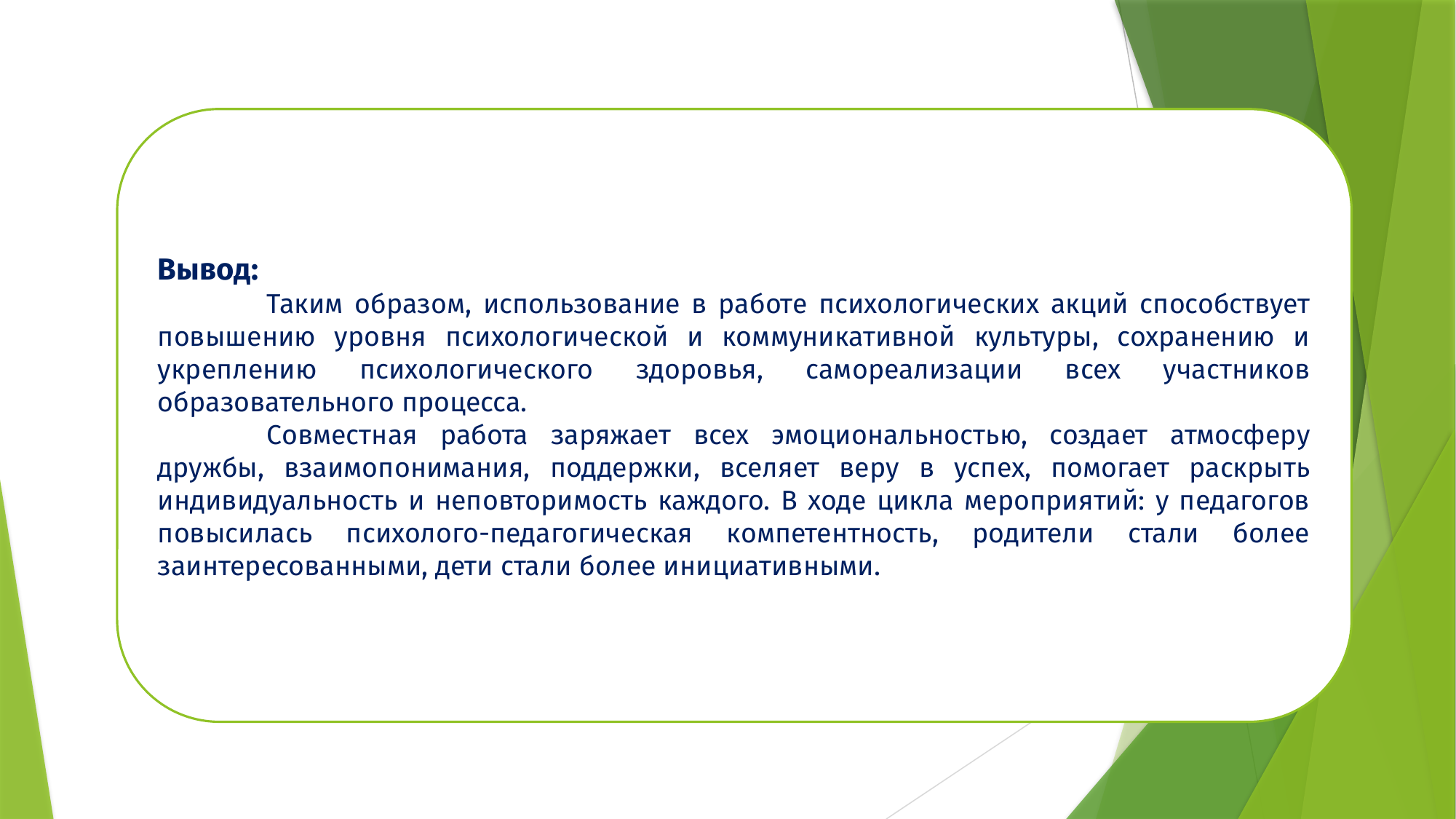

Вывод:
	Таким образом, использование в работе психологических акций способствует повышению уровня психологической и коммуникативной культуры, сохранению и укреплению психологического здоровья, самореализации всех участников образовательного процесса.
	Совместная работа заряжает всех эмоциональностью, создает атмосферу дружбы, взаимопонимания, поддержки, вселяет веру в успех, помогает раскрыть индивидуальность и неповторимость каждого. В ходе цикла мероприятий: у педагогов повысилась психолого-педагогическая компетентность, родители стали более заинтересованными, дети стали более инициативными.